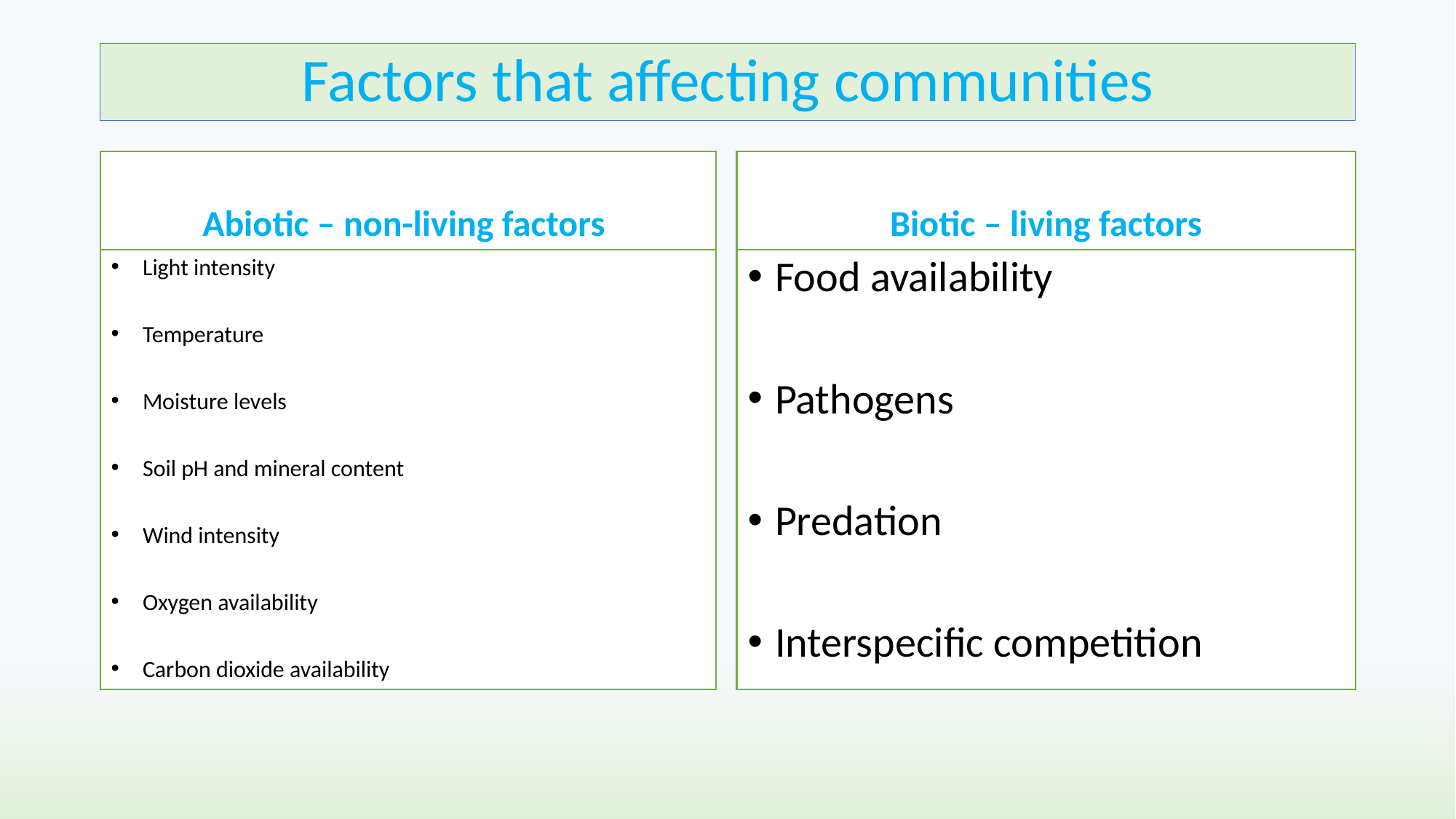

# Factors that affecting communities
Abiotic – non-living factors
Biotic – living factors
Light intensity

Temperature

Moisture levels

Soil pH and mineral content

Wind intensity

Oxygen availability

Carbon dioxide availability
Food availability

Pathogens

Predation

Interspecific competition